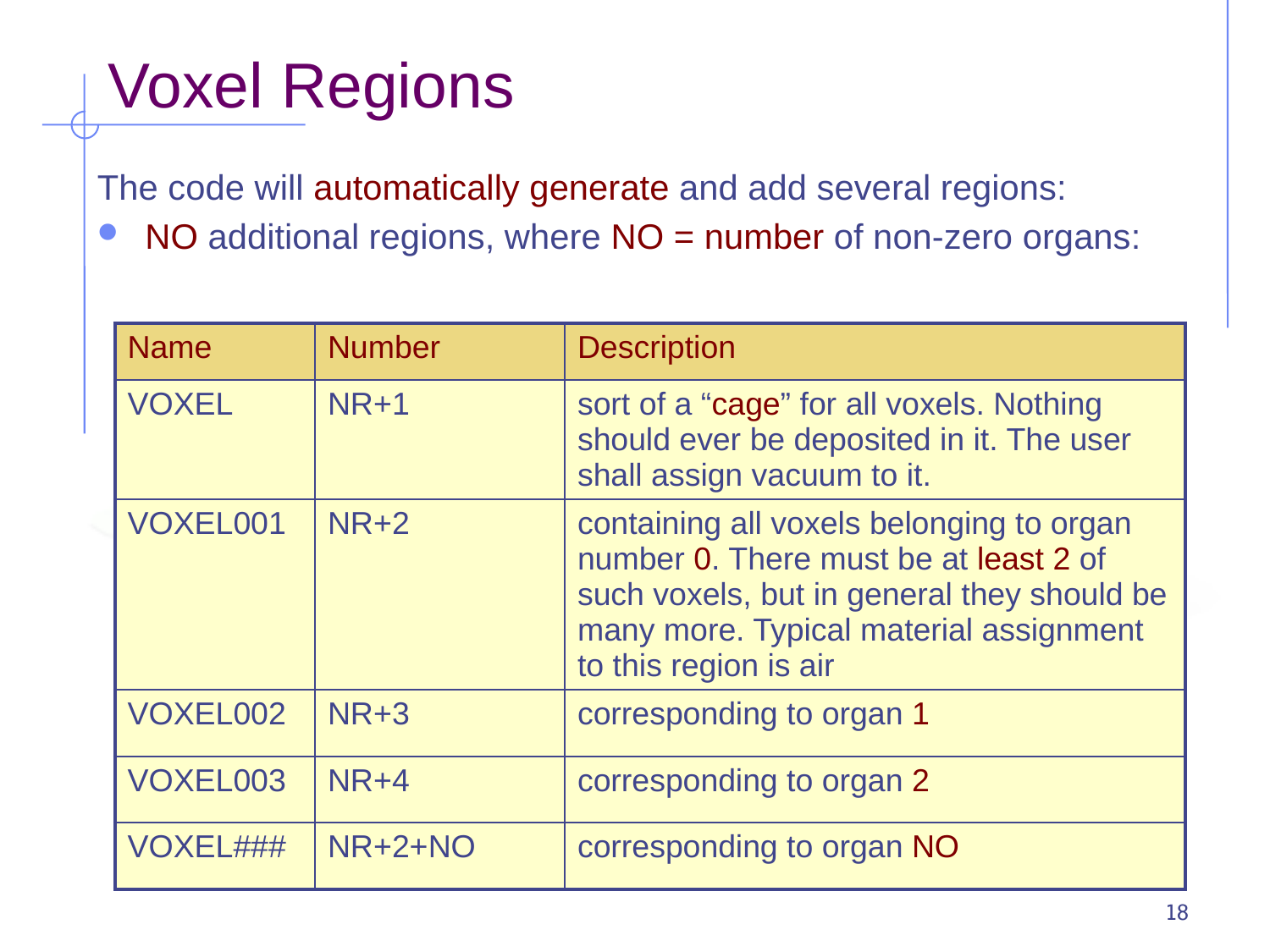

# Voxel Regions
The code will automatically generate and add several regions:
NO additional regions, where NO = number of non-zero organs:
| Name | Number | Description |
| --- | --- | --- |
| VOXEL | NR+1 | sort of a “cage” for all voxels. Nothing should ever be deposited in it. The user shall assign vacuum to it. |
| VOXEL001 | NR+2 | containing all voxels belonging to organ number 0. There must be at least 2 of such voxels, but in general they should be many more. Typical material assignment to this region is air |
| VOXEL002 | NR+3 | corresponding to organ 1 |
| VOXEL003 | NR+4 | corresponding to organ 2 |
| VOXEL### | NR+2+NO | corresponding to organ NO |